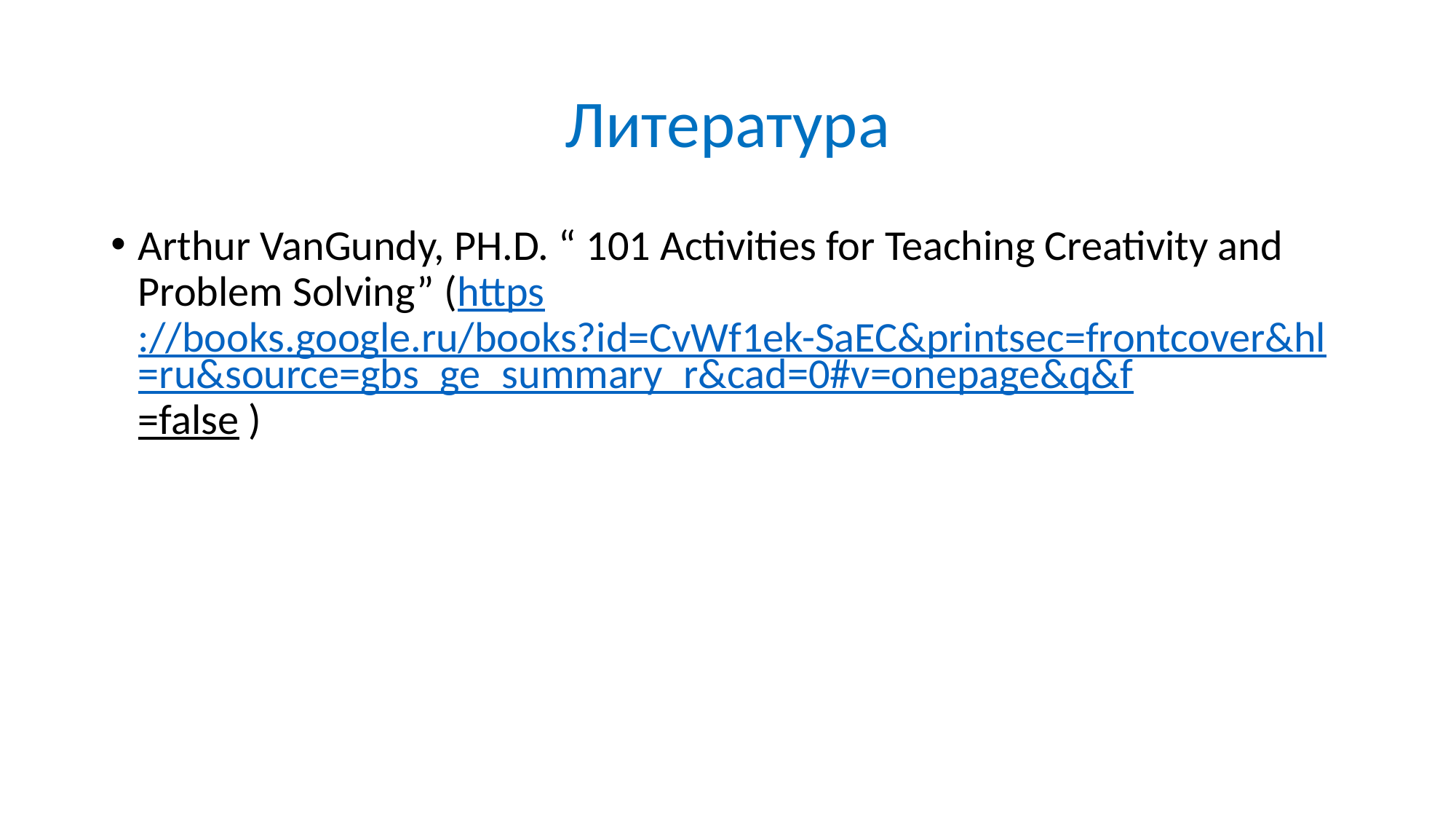

# Литература
Arthur VanGundy, PH.D. “ 101 Activities for Teaching Creativity and Problem Solving” (https://books.google.ru/books?id=CvWf1ek-SaEC&printsec=frontcover&hl=ru&source=gbs_ge_summary_r&cad=0#v=onepage&q&f=false )